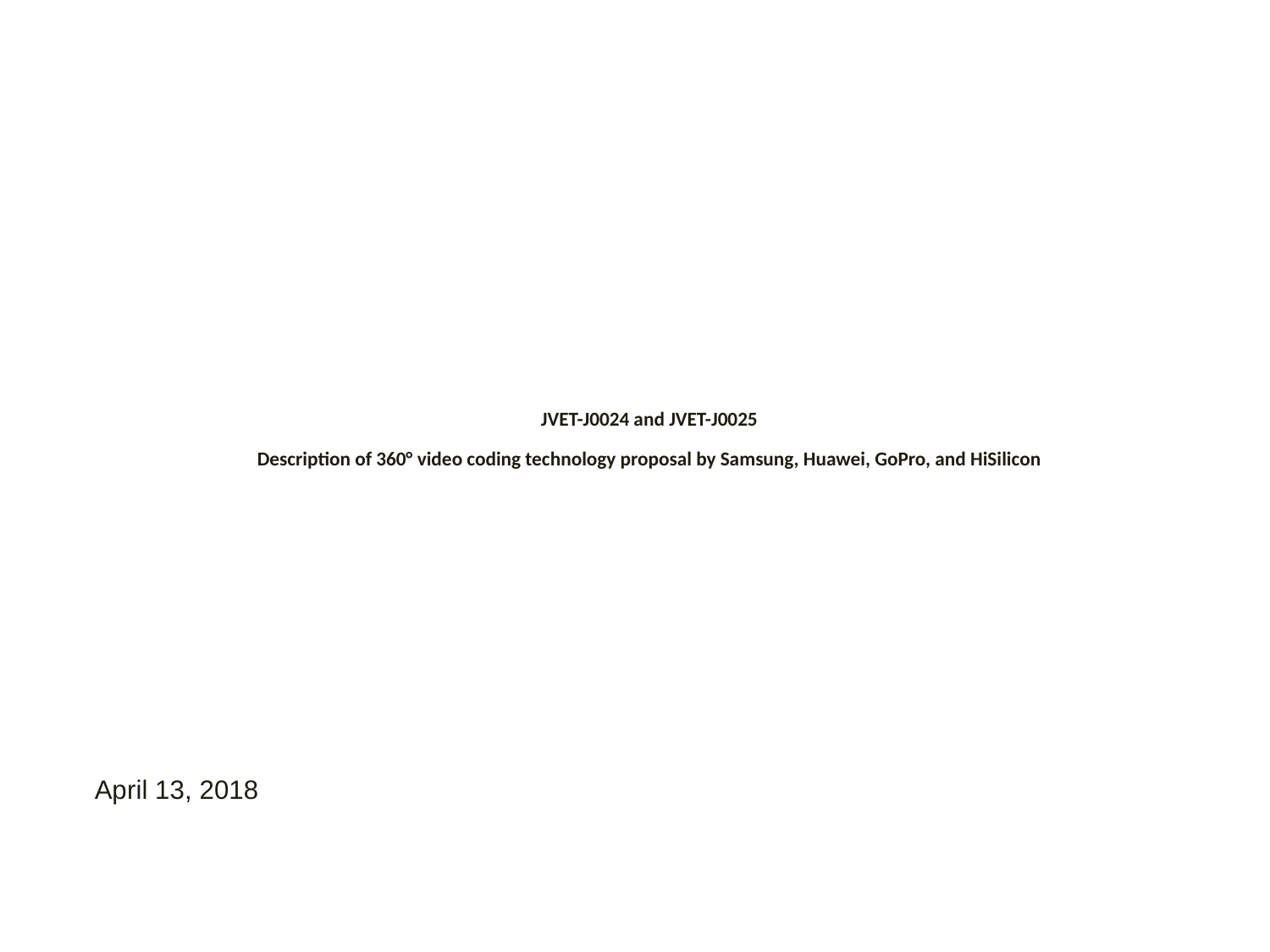

# JVET-J0024 and JVET-J0025 Description of 360° video coding technology proposal by Samsung, Huawei, GoPro, and HiSilicon
 April 13, 2018